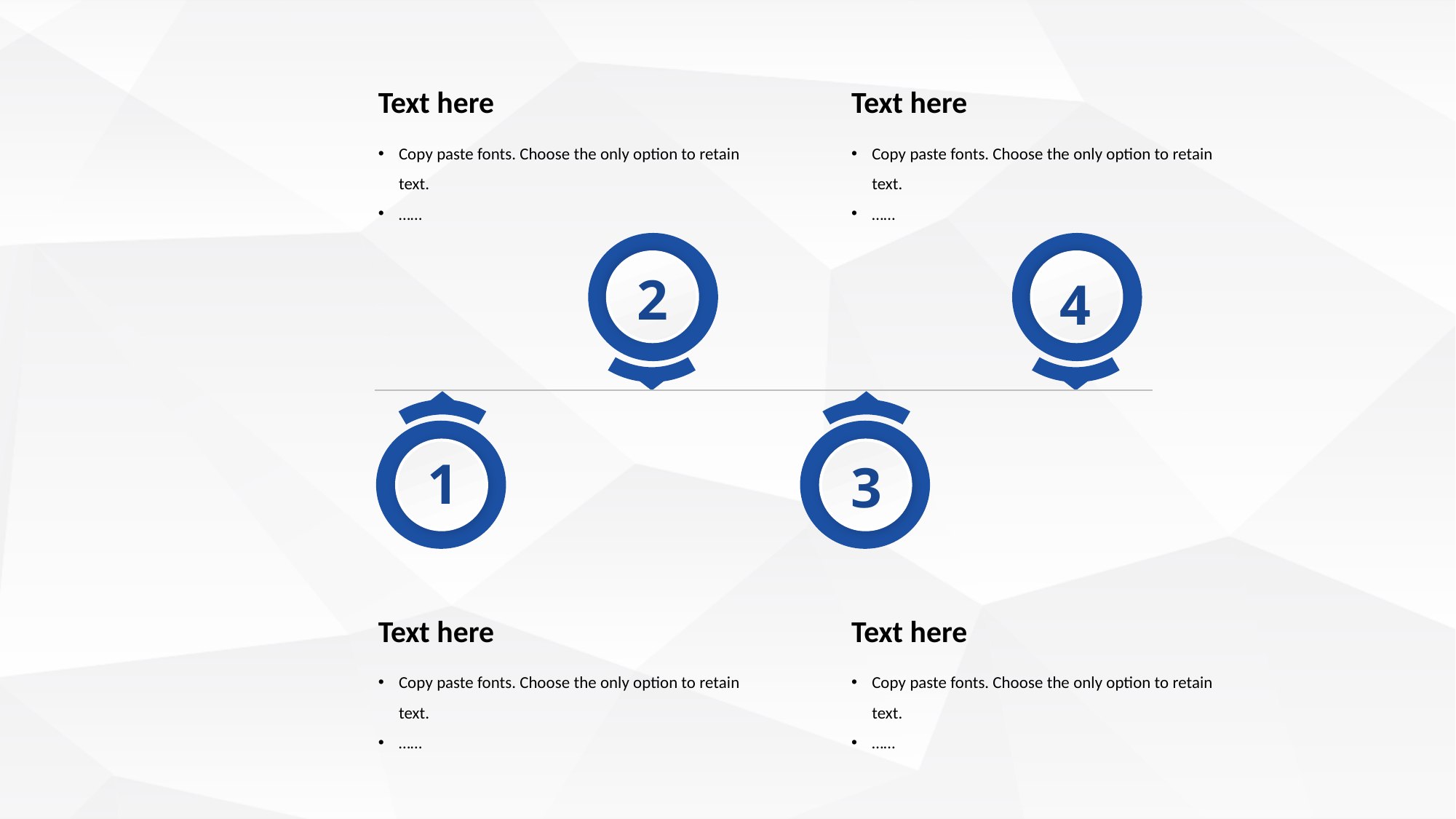

Text here
Text here
Copy paste fonts. Choose the only option to retain text.
……
Copy paste fonts. Choose the only option to retain text.
……

2
4

1
3
Text here
Text here
Copy paste fonts. Choose the only option to retain text.
……
Copy paste fonts. Choose the only option to retain text.
……